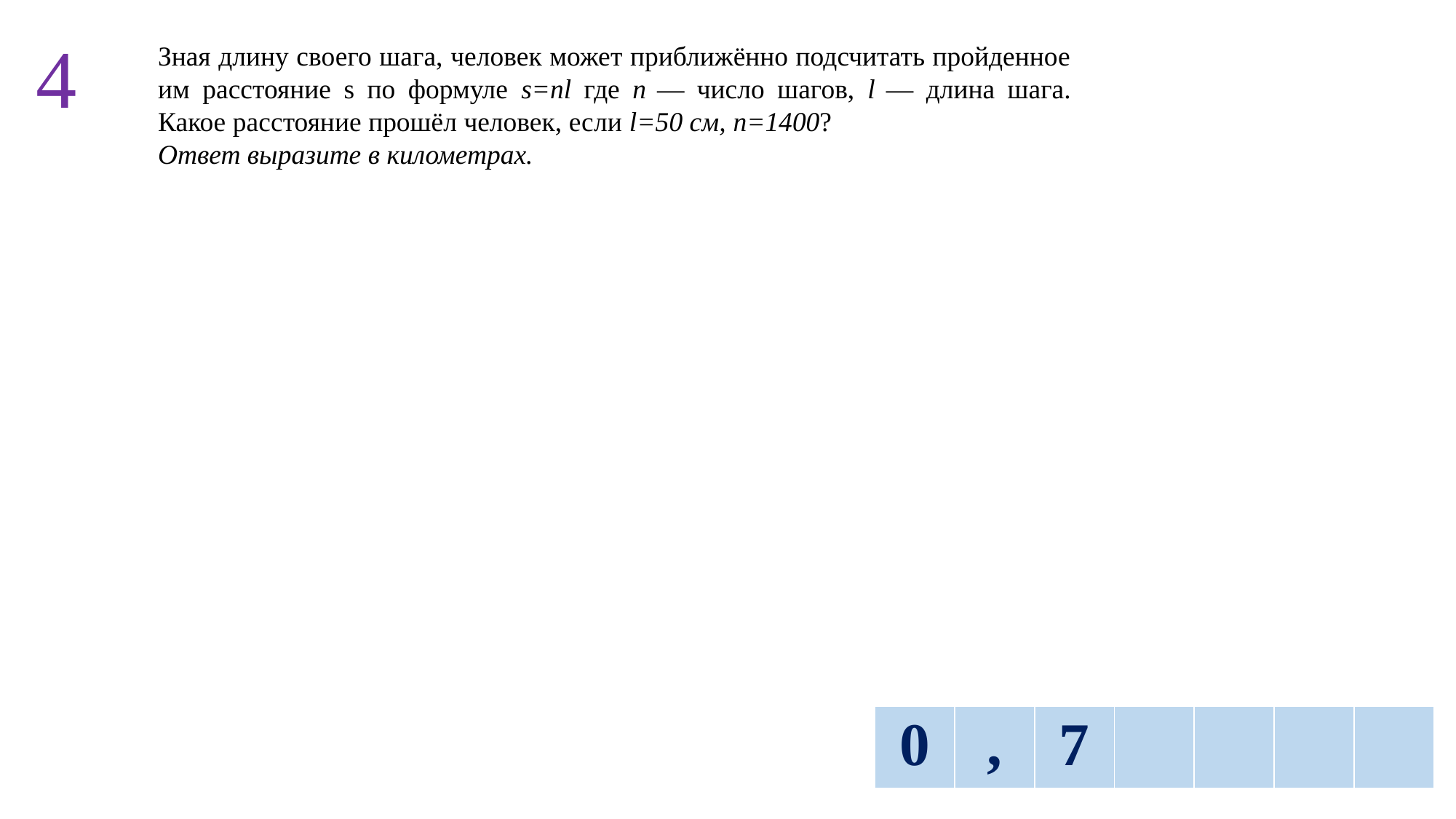

4
Зная длину своего шага, человек может приближённо подсчитать пройденное им расстояние s по формуле s=nl где n  — число шагов, l  — длина шага. Какое расстояние прошёл человек, если l=50 см, n=1400?
Ответ выразите в километрах.
| 0 | , | 7 |  |  |  |  |
| --- | --- | --- | --- | --- | --- | --- |